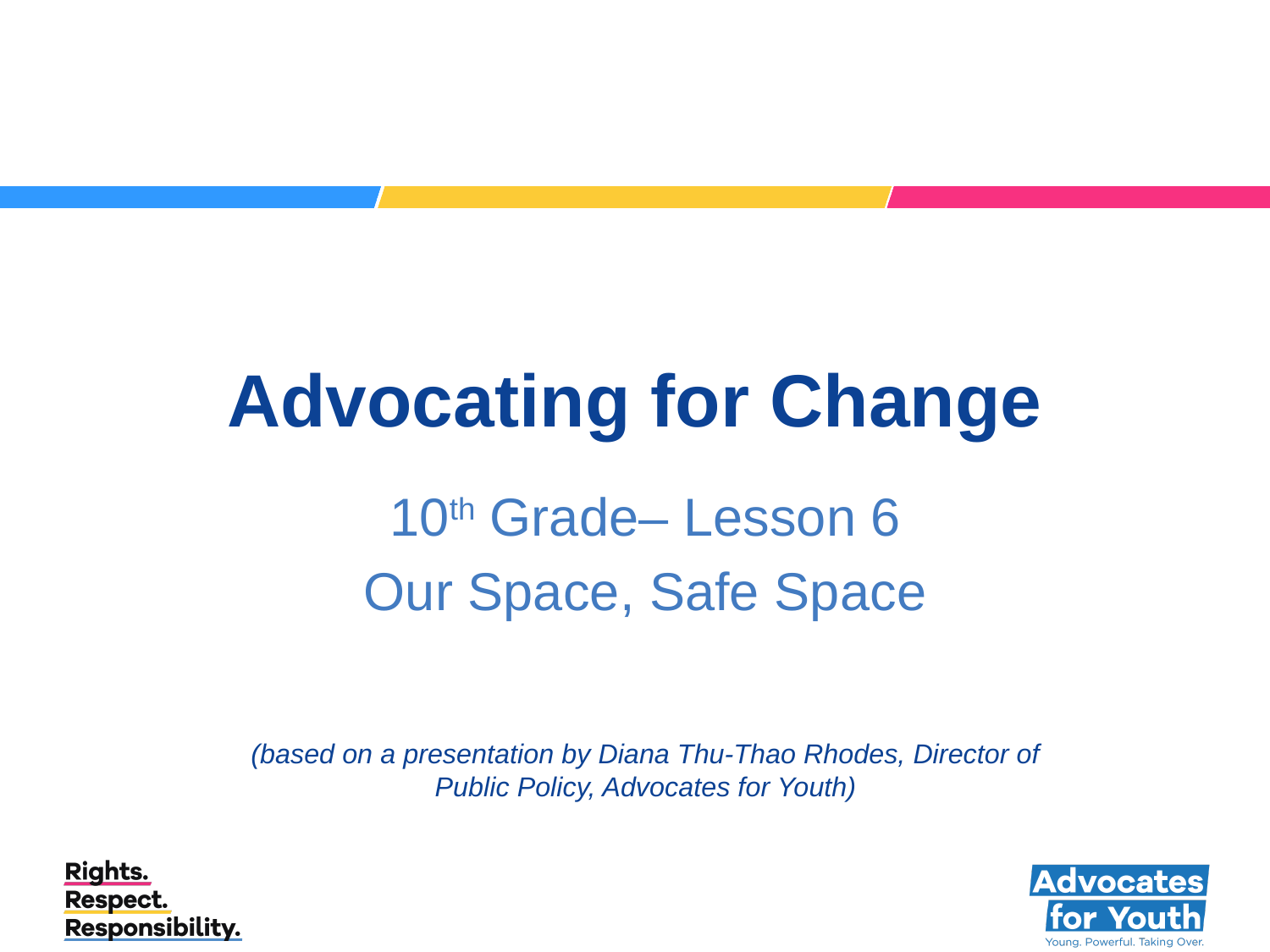

# Advocating for Change
10th Grade– Lesson 6
Our Space, Safe Space

(based on a presentation by Diana Thu-Thao Rhodes, Director of Public Policy, Advocates for Youth)